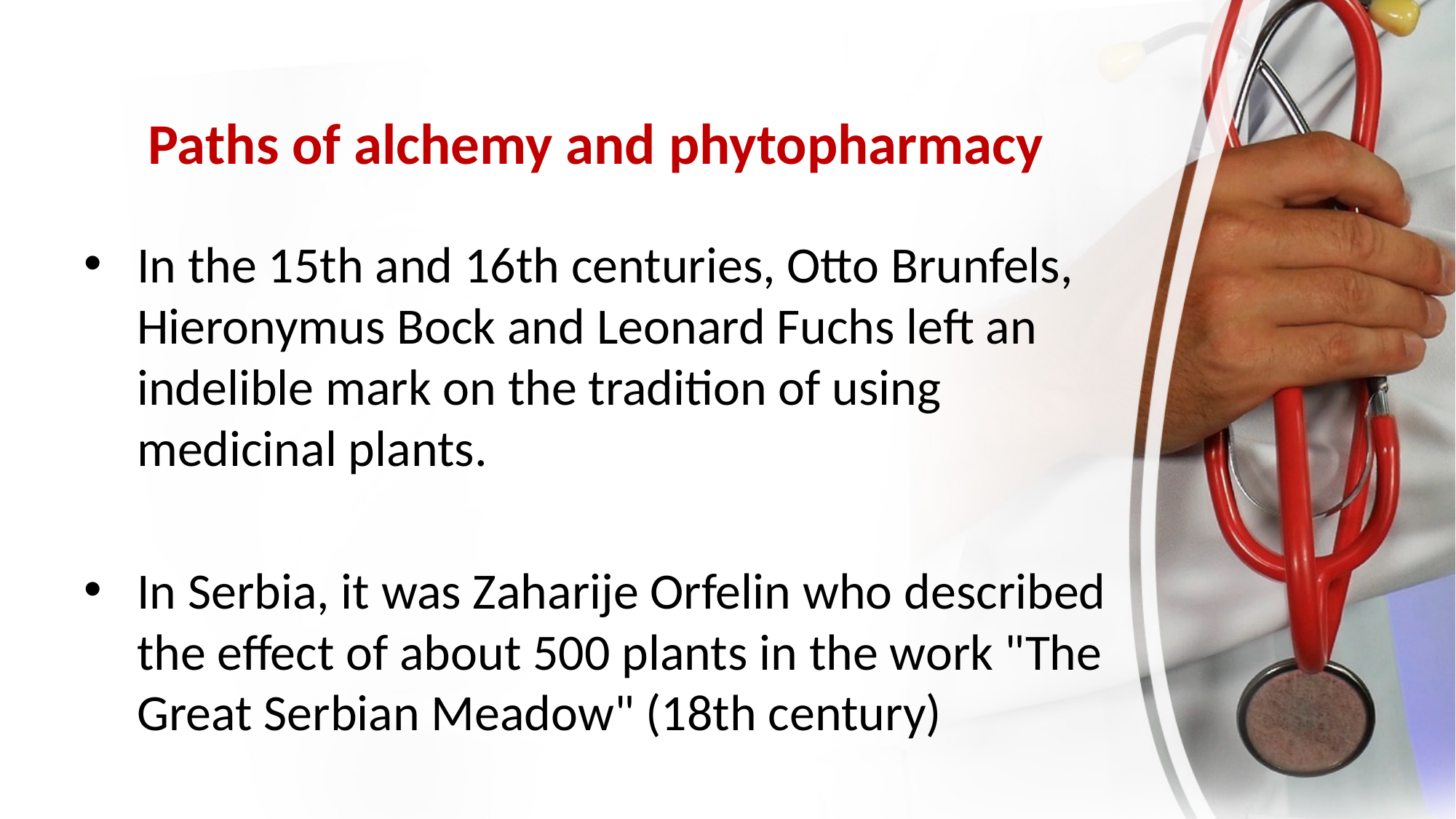

# Paths of alchemy and phytopharmacy
In the 15th and 16th centuries, Otto Brunfels, Hieronymus Bock and Leonard Fuchs left an indelible mark on the tradition of using medicinal plants.

In Serbia, it was Zaharije Orfelin who described the effect of about 500 plants in the work "The Great Serbian Meadow" (18th century)